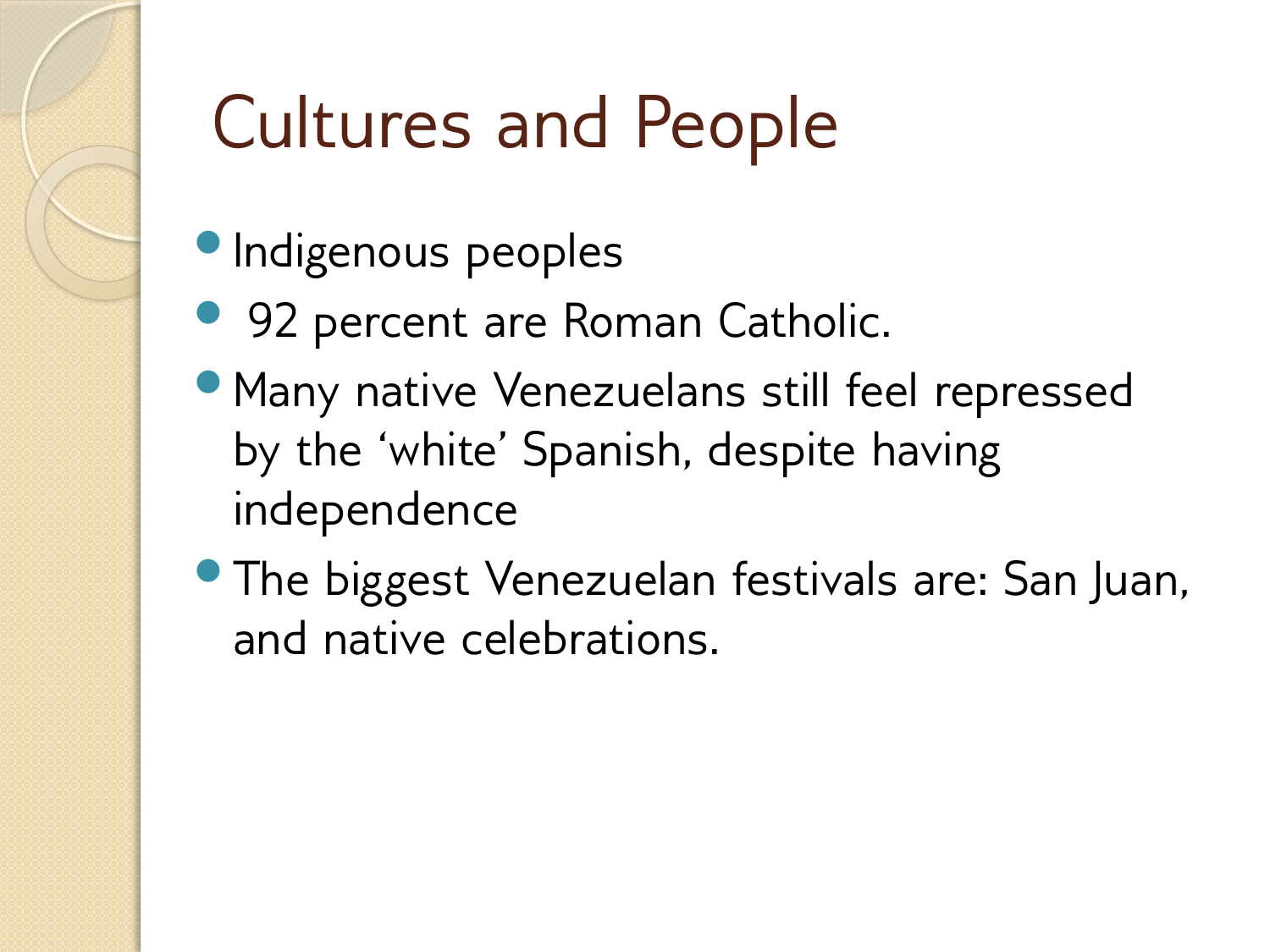

# Cultures and People
Indigenous peoples
 92 percent are Roman Catholic.
Many native Venezuelans still feel repressed by the ‘white’ Spanish, despite having independence
The biggest Venezuelan festivals are: San Juan, and native celebrations.